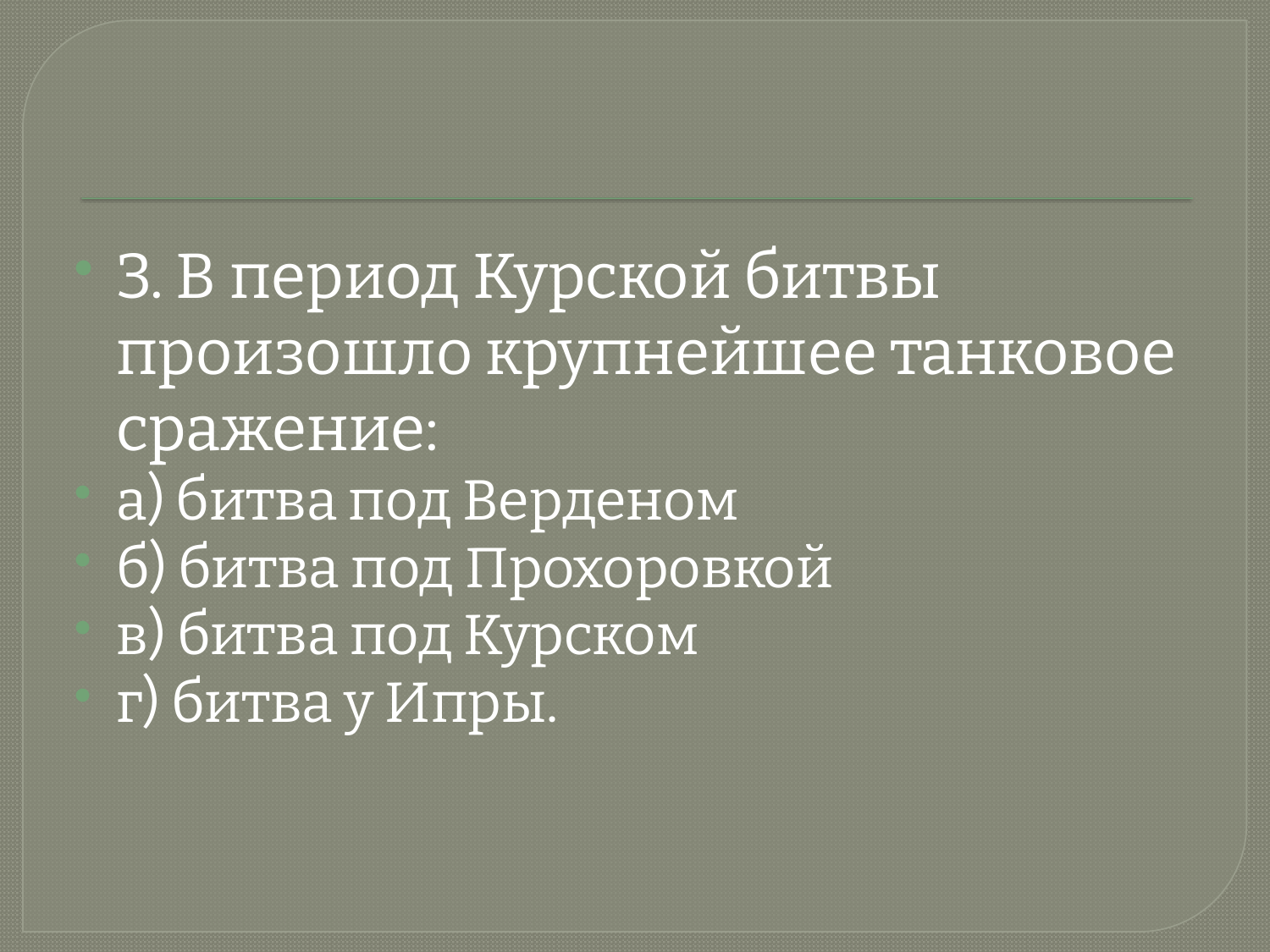

3. В период Курской битвы произошло крупнейшее танковое сражение:
а) битва под Верденом
б) битва под Прохоровкой
в) битва под Курском
г) битва у Ипры.